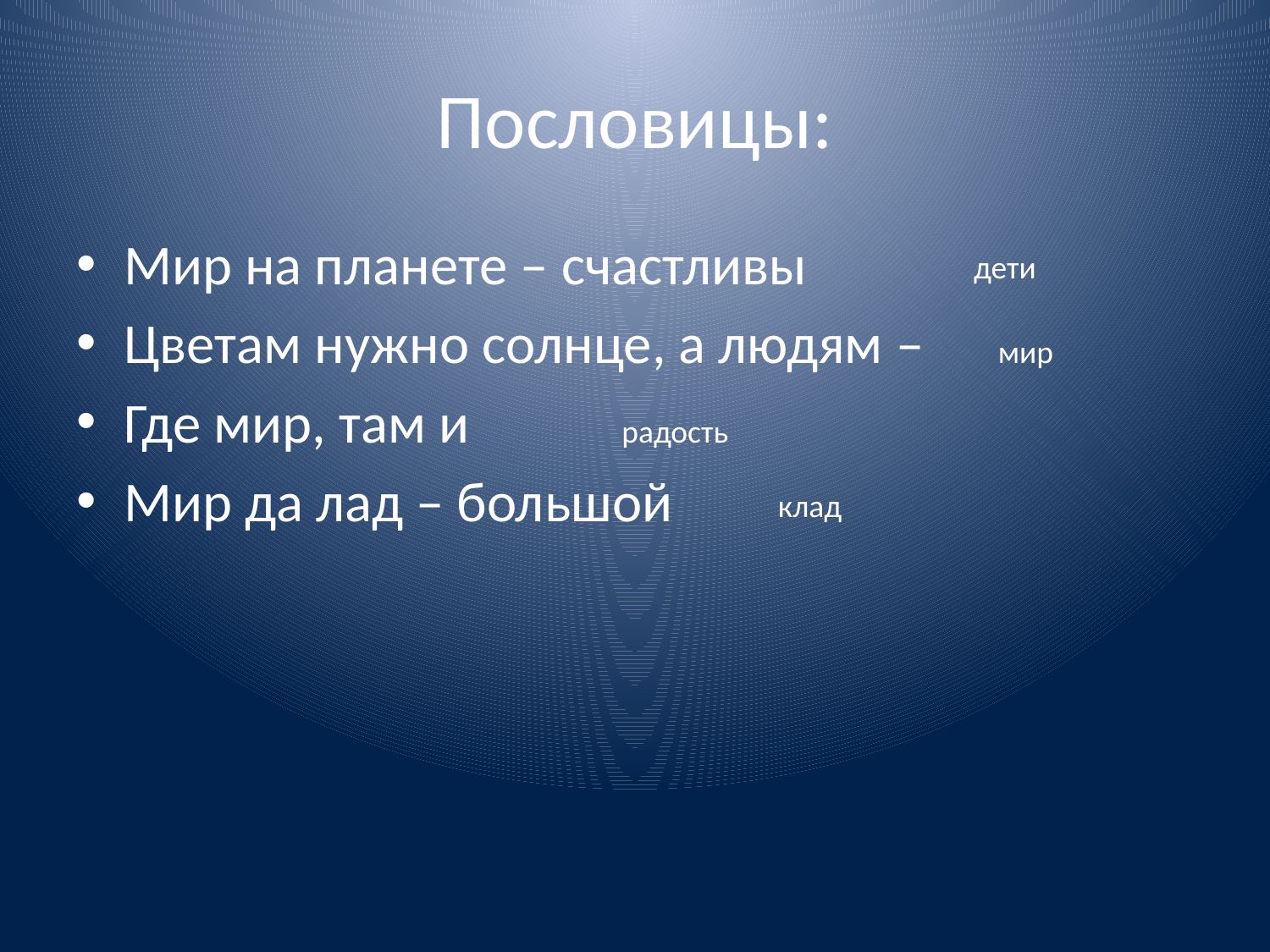

# Пословицы:
Мир на планете – счастливы
Цветам нужно солнце, а людям –
Где мир, там и
Мир да лад – большой

дети
мир
радость
клад